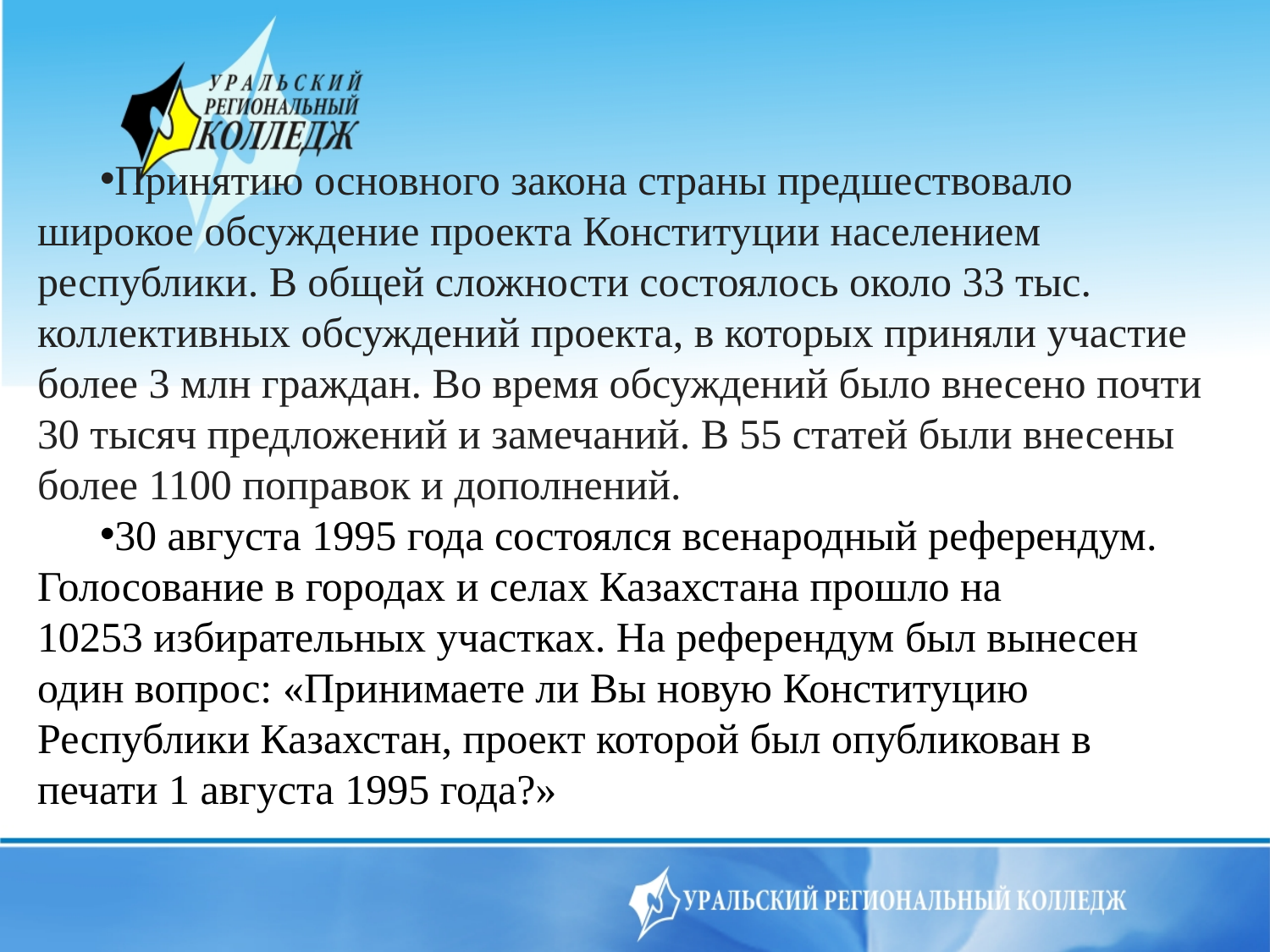

Принятию основного закона страны предшествовало широкое обсуждение проекта Конституции населением республики. В общей сложности состоялось около 33 тыс. коллективных обсуждений проекта, в которых приняли участие более 3 млн граждан. Во время обсуждений было внесено почти 30 тысяч предложений и замечаний. В 55 статей были внесены более 1100 поправок и дополнений.
30 августа 1995 года состоялся всенародный референдум. Голосование в городах и селах Казахстана прошло на 10253 избирательных участках. На референдум был вынесен один вопрос: «Принимаете ли Вы новую Конституцию Республики Казахстан, проект которой был опубликован в печати 1 августа 1995 года?»